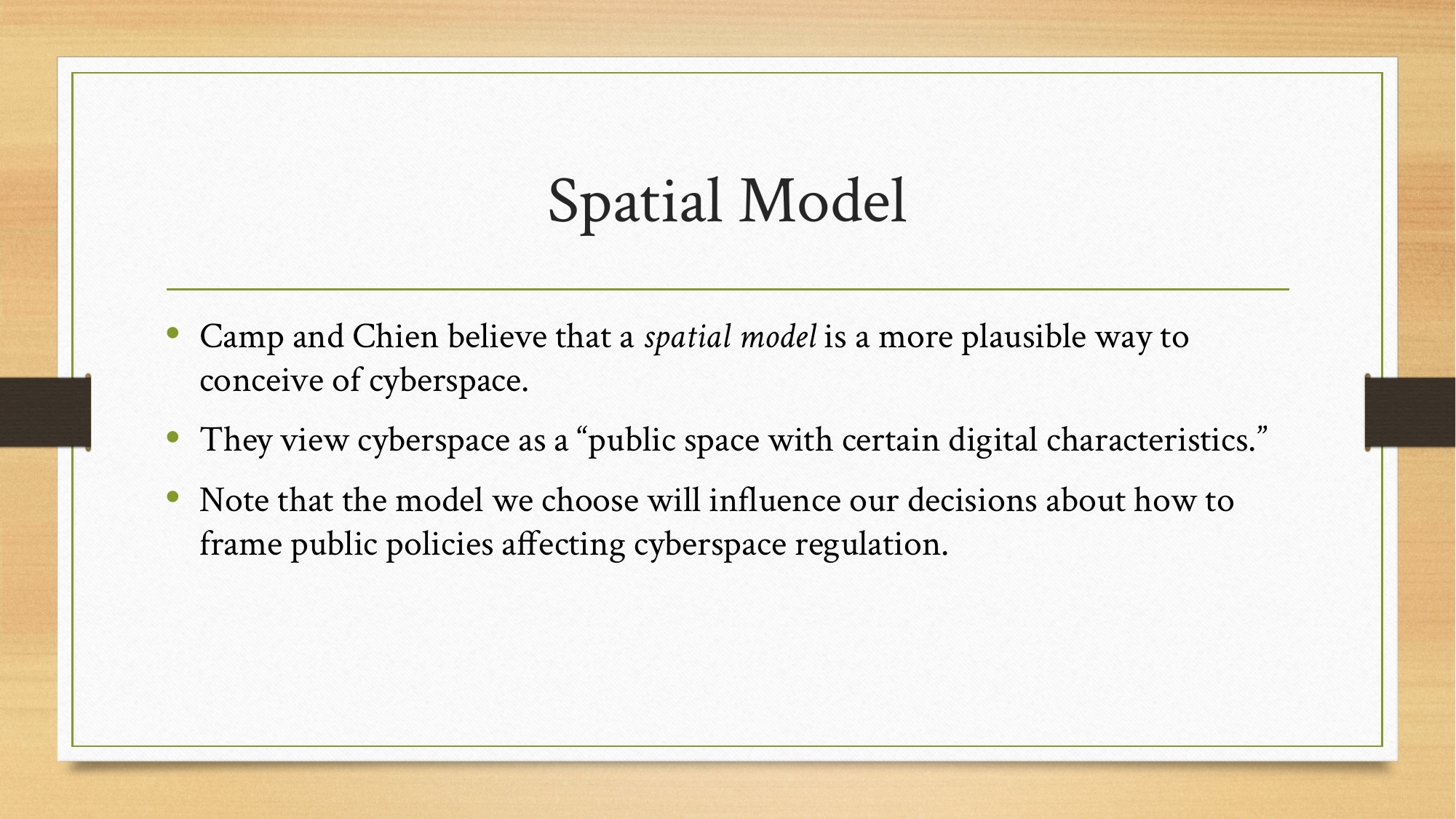

# Spatial Model
Camp and Chien believe that a spatial model is a more plausible way to conceive of cyberspace.
They view cyberspace as a “public space with certain digital characteristics.”
Note that the model we choose will influence our decisions about how to frame public policies affecting cyberspace regulation.